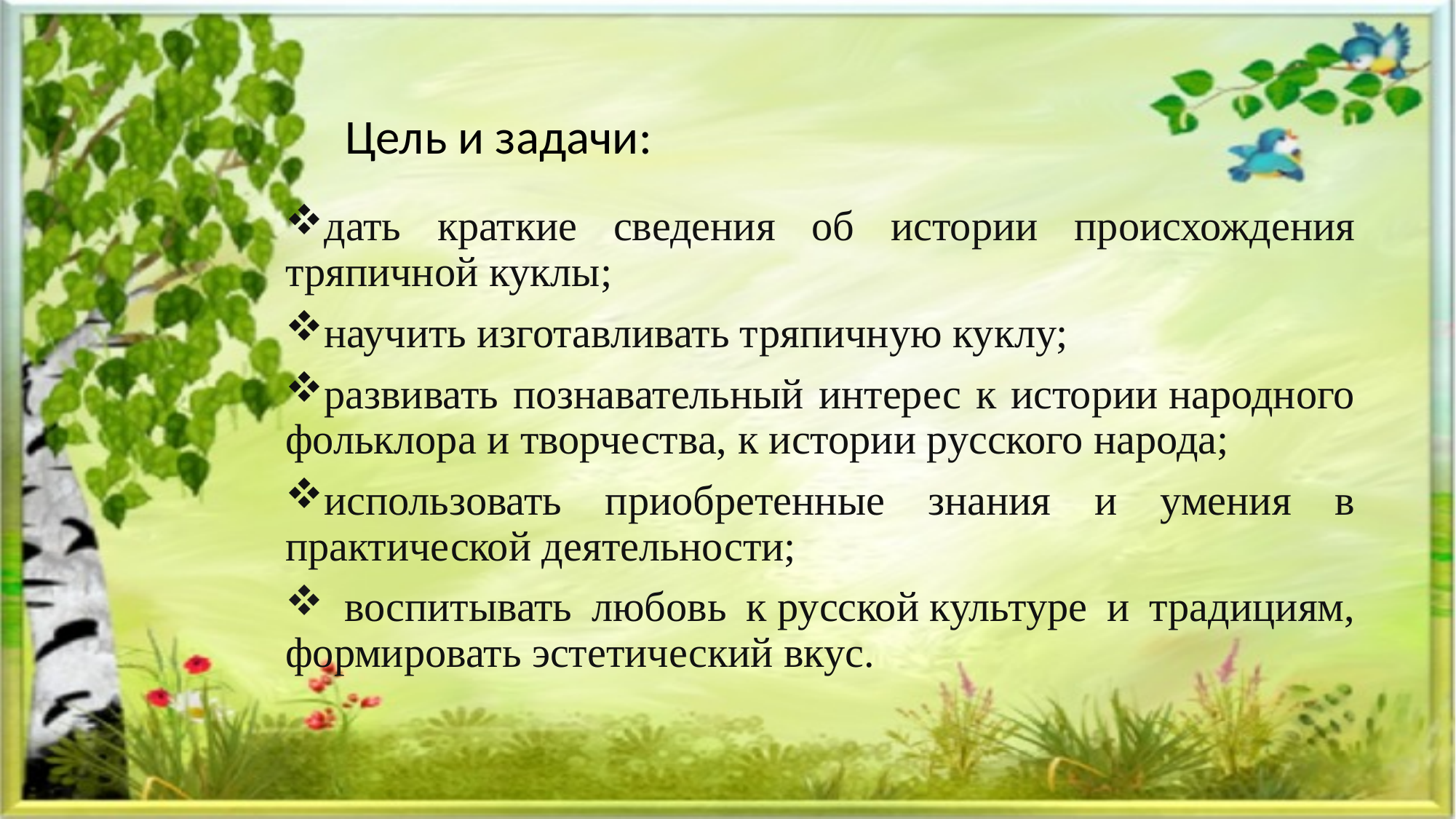

# Цель и задачи:
дать краткие сведения об истории происхождения тряпичной куклы;
научить изготавливать тряпичную куклу;
развивать познавательный интерес к истории народного фольклора и творчества, к истории русского народа;
использовать приобретенные знания и умения в практической деятельности;
 воспитывать любовь к русской культуре и традициям, формировать эстетический вкус.